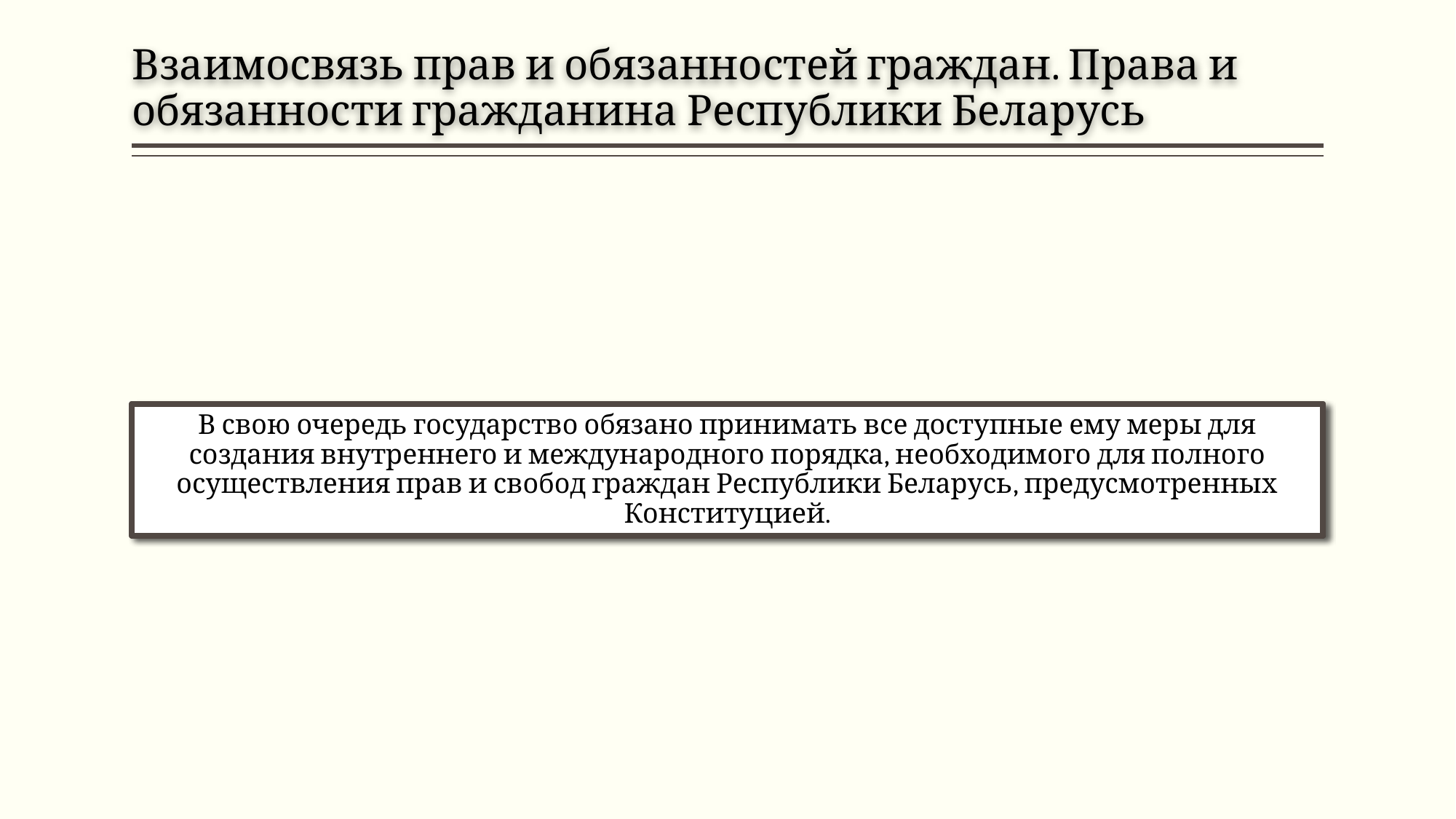

# Взаимосвязь прав и обязанностей граждан. Права и обязанности гражданина Республики Беларусь

В свою очередь государство обязано принимать все доступные ему меры для создания внутреннего и международного порядка, необходимого для полного осуществления прав и свобод граждан Республики Беларусь, предусмотренных Конституцией.